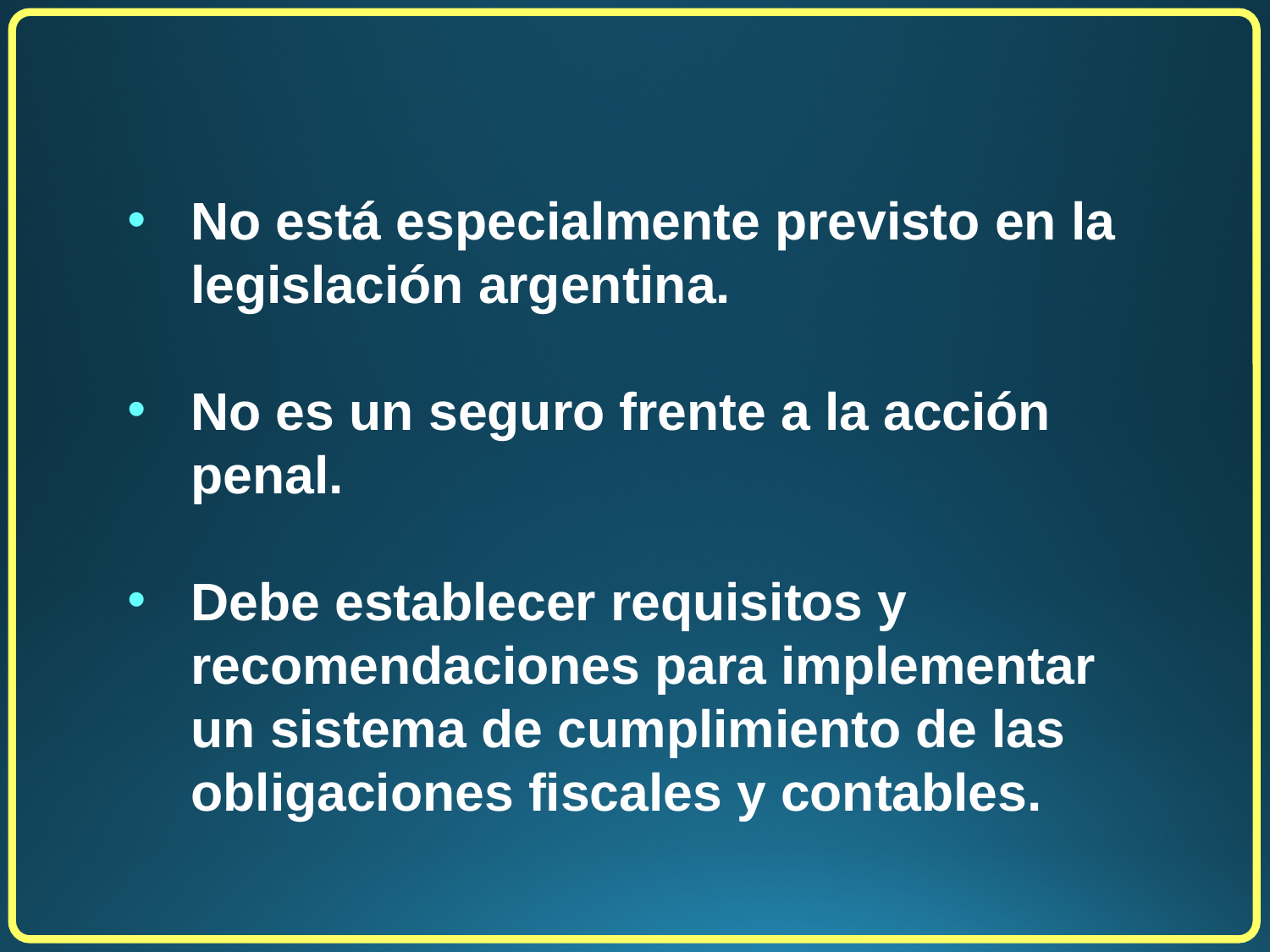

No está especialmente previsto en la legislación argentina.

No es un seguro frente a la acción penal.

Debe establecer requisitos y recomendaciones para implementar un sistema de cumplimiento de las obligaciones fiscales y contables.